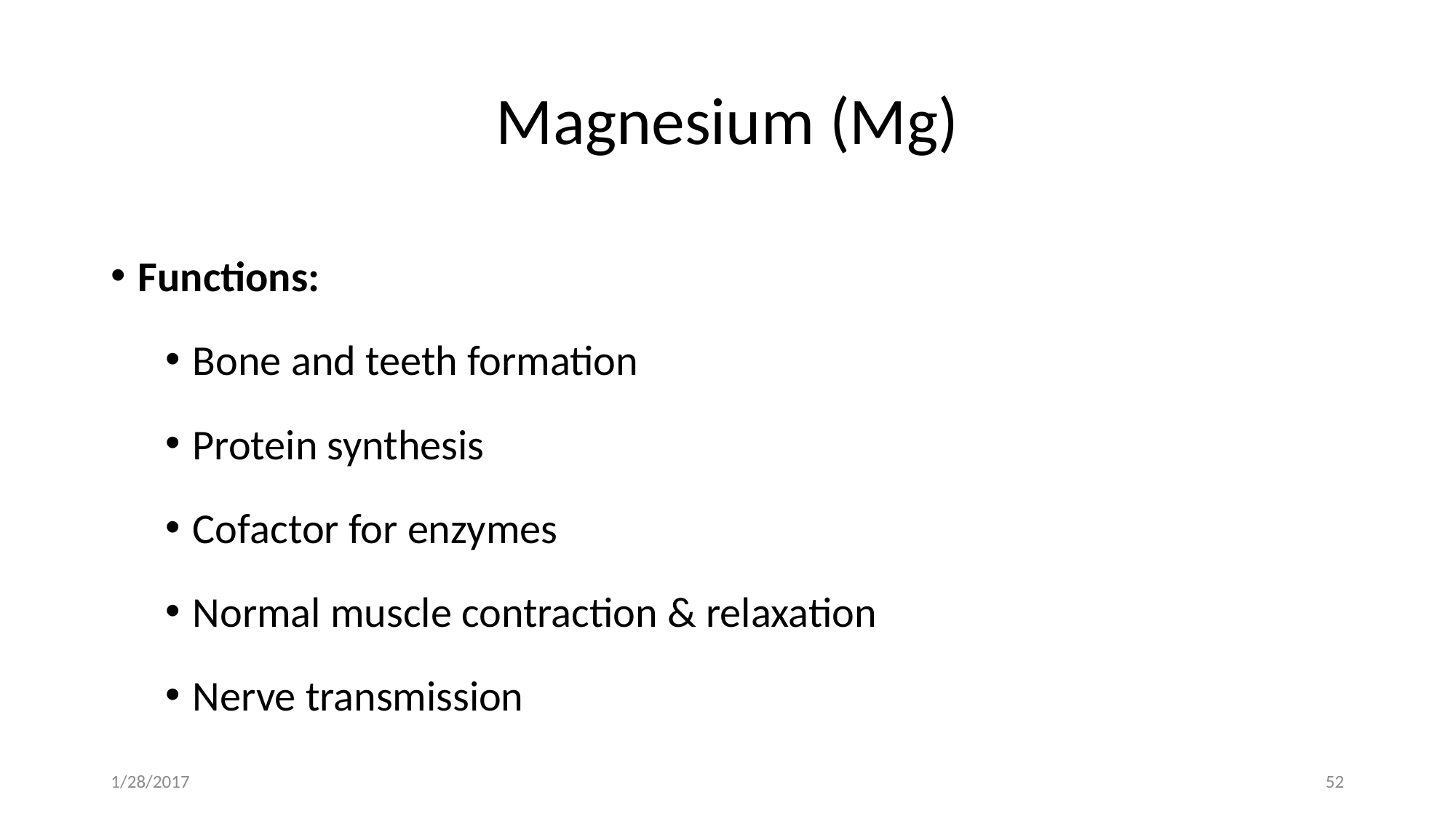

# Magnesium (Mg)
Functions:
Bone and teeth formation
Protein synthesis
Cofactor for enzymes
Normal muscle contraction & relaxation
Nerve transmission

1/28/2017
52